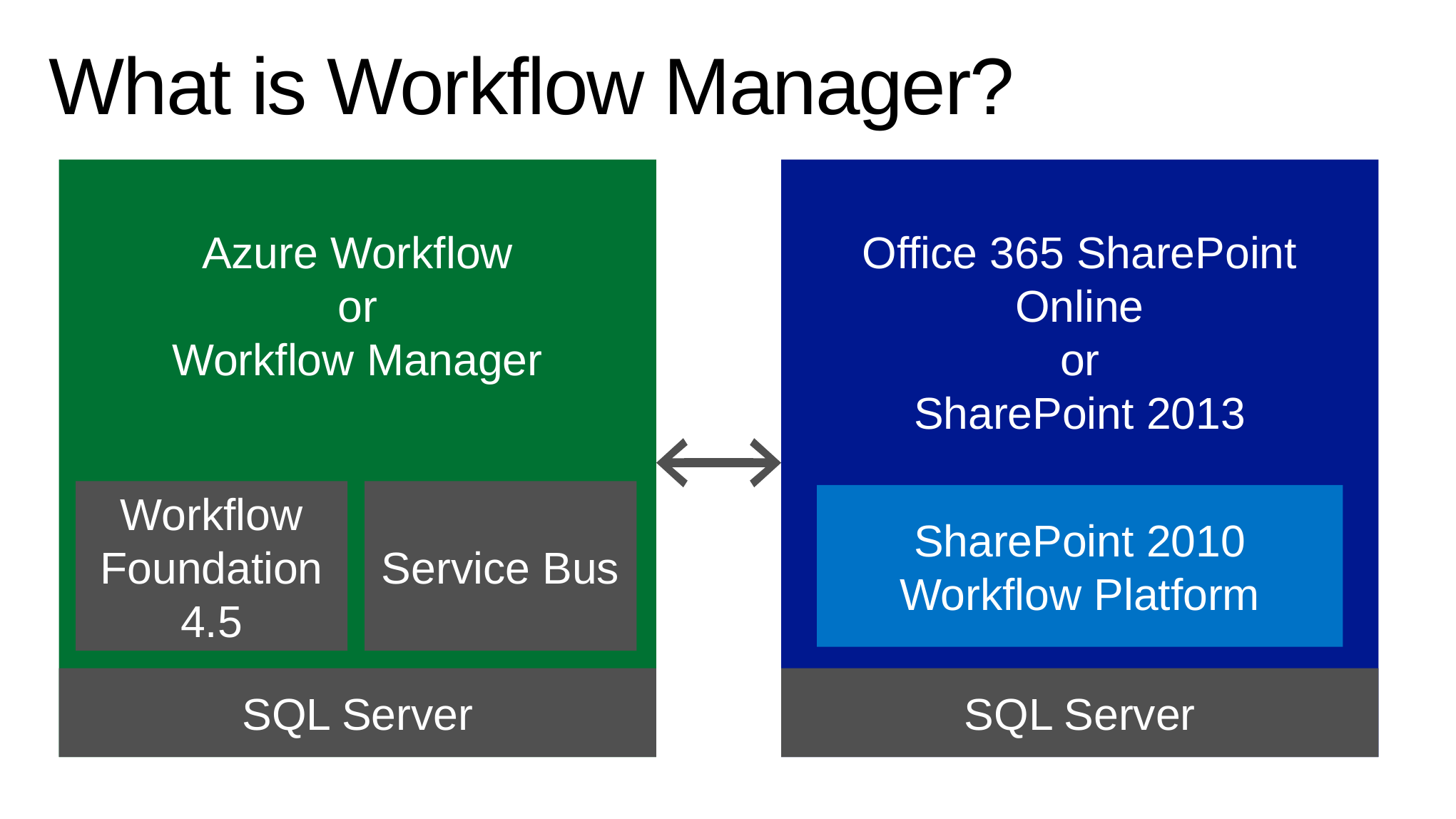

# What is Workflow Manager?

Azure Workflow
or
Workflow Manager

Office 365 SharePoint Online
or
SharePoint 2013
Workflow Foundation 4.5
Service Bus
SharePoint 2010 Workflow Platform
SQL Server
SQL Server